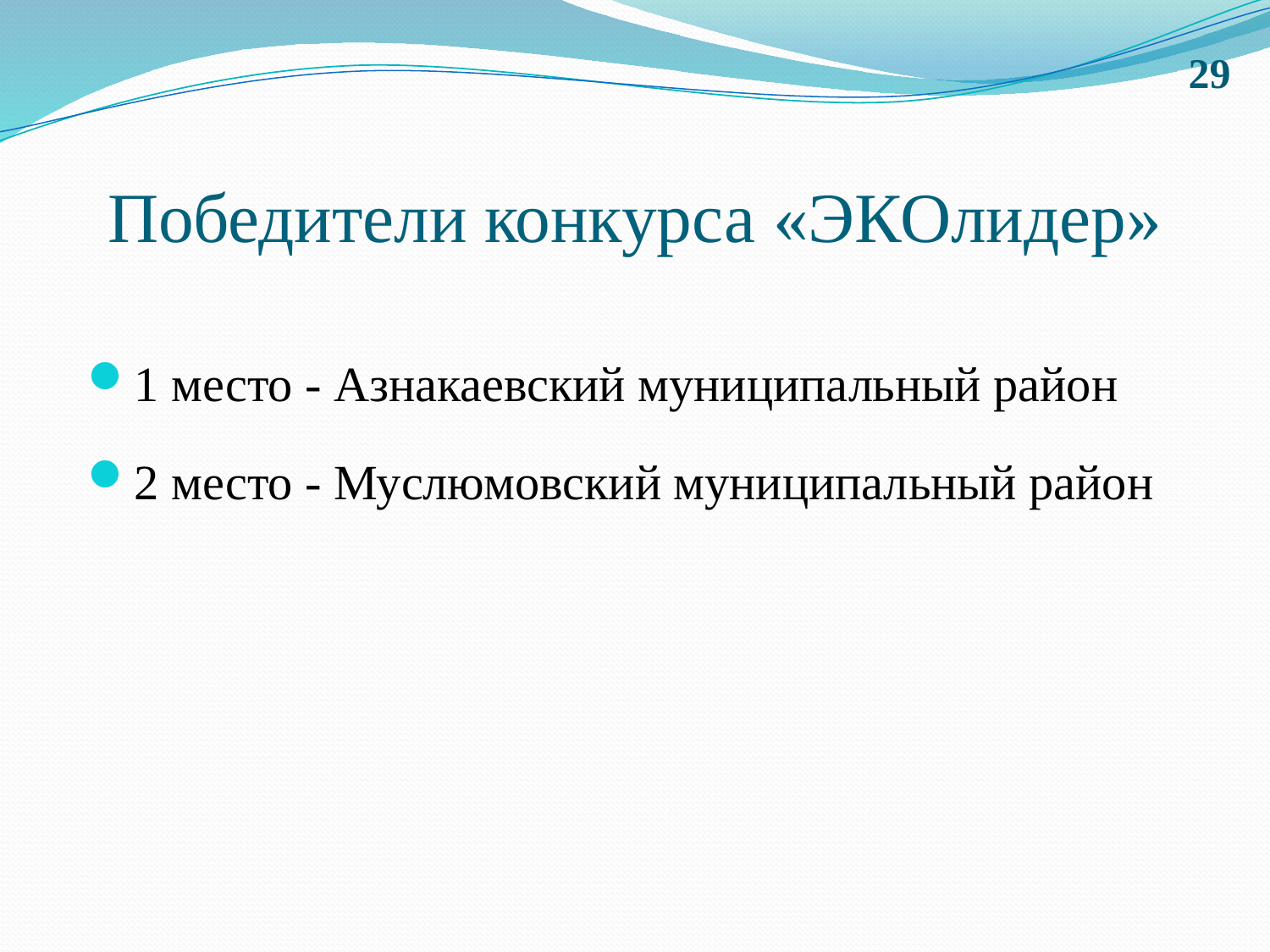

29
# Победители конкурса «ЭКОлидер»
1 место - Азнакаевский муниципальный район
2 место - Муслюмовский муниципальный район